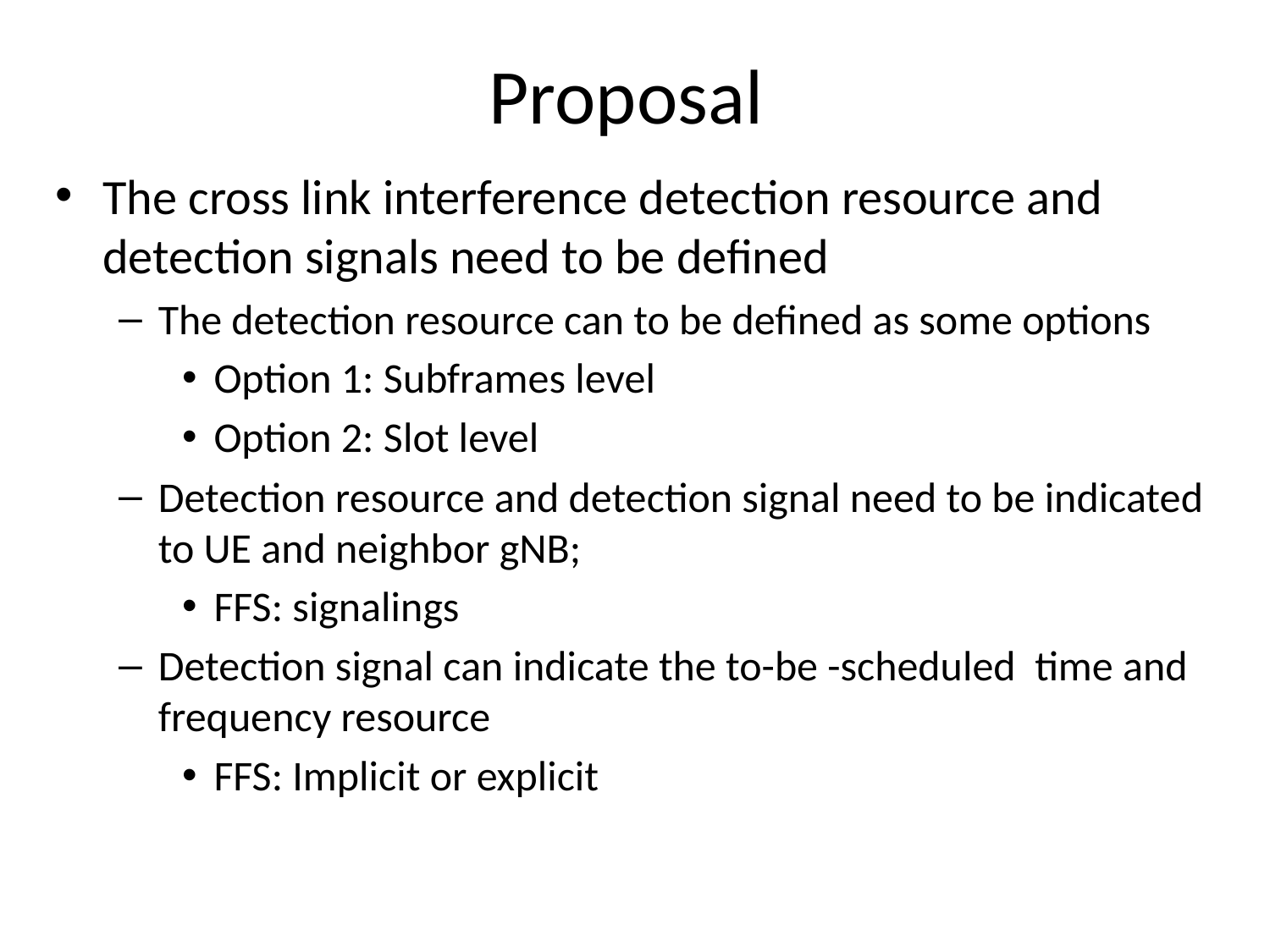

# Proposal
The cross link interference detection resource and detection signals need to be defined
The detection resource can to be defined as some options
Option 1: Subframes level
Option 2: Slot level
Detection resource and detection signal need to be indicated to UE and neighbor gNB;
FFS: signalings
Detection signal can indicate the to-be -scheduled  time and frequency resource
FFS: Implicit or explicit